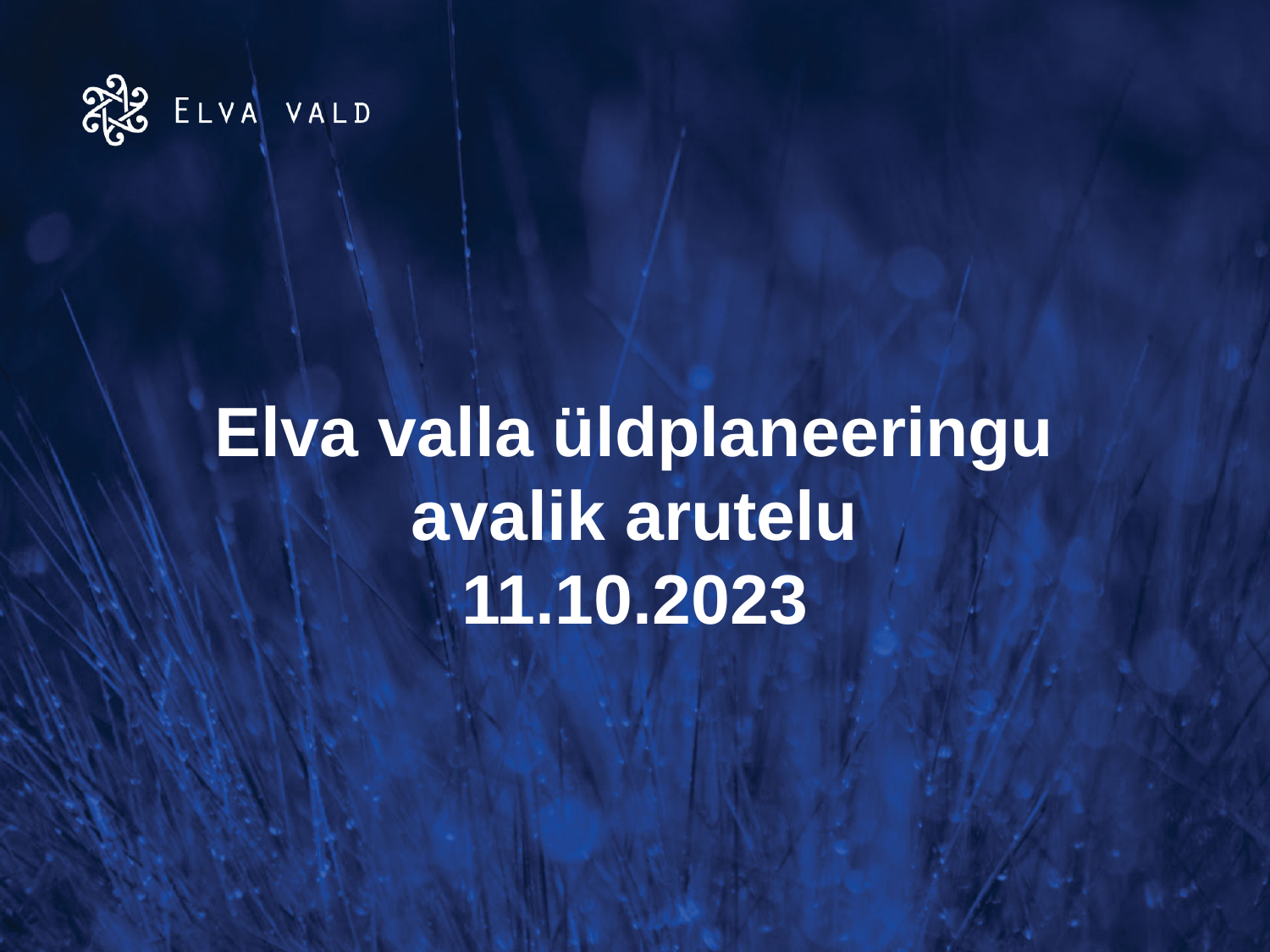

# Elva valla üldplaneeringu avalik arutelu 11.10.2023